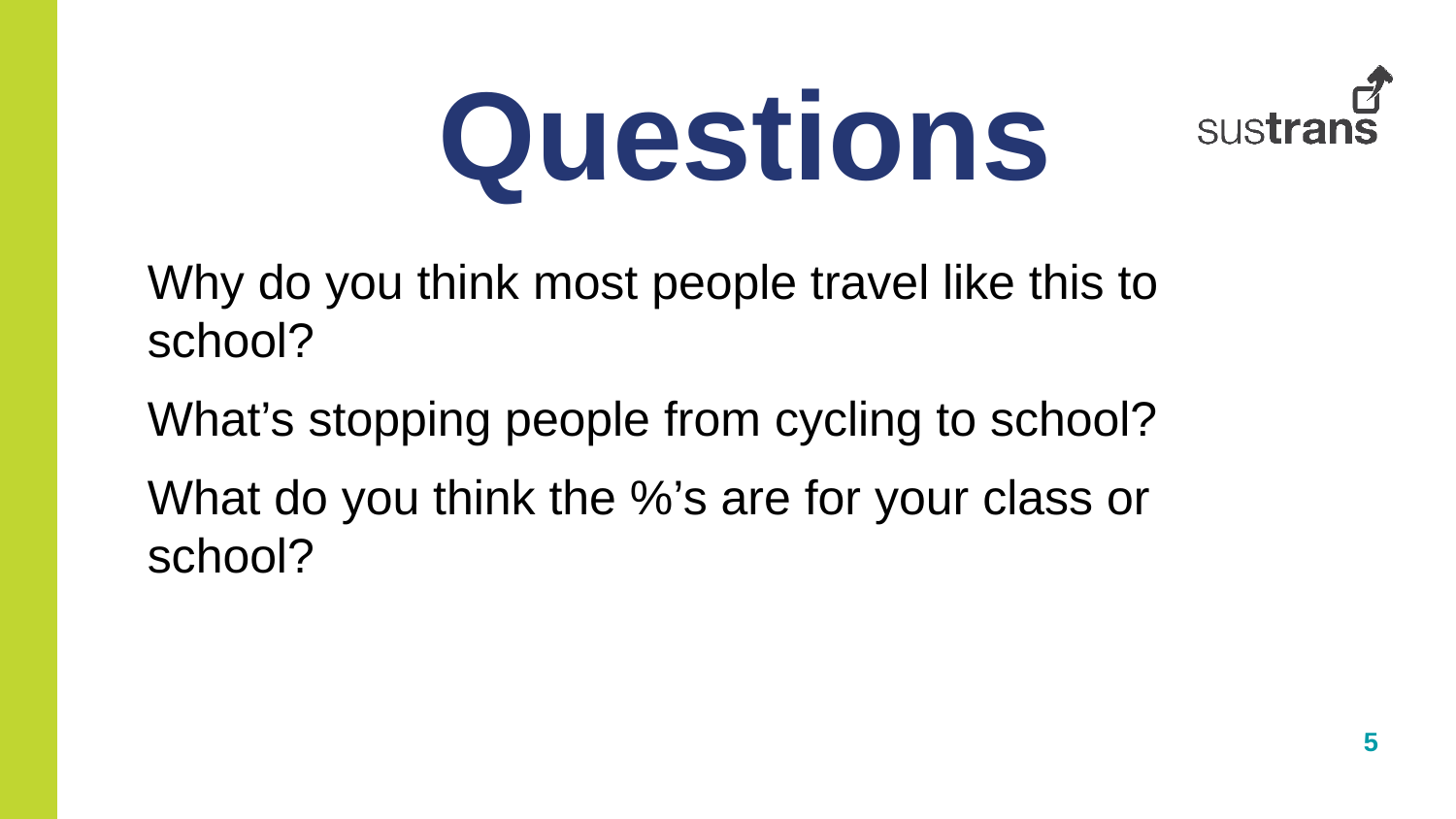

Questions
Why do you think most people travel like this to school?
What’s stopping people from cycling to school?
What do you think the %’s are for your class or school?